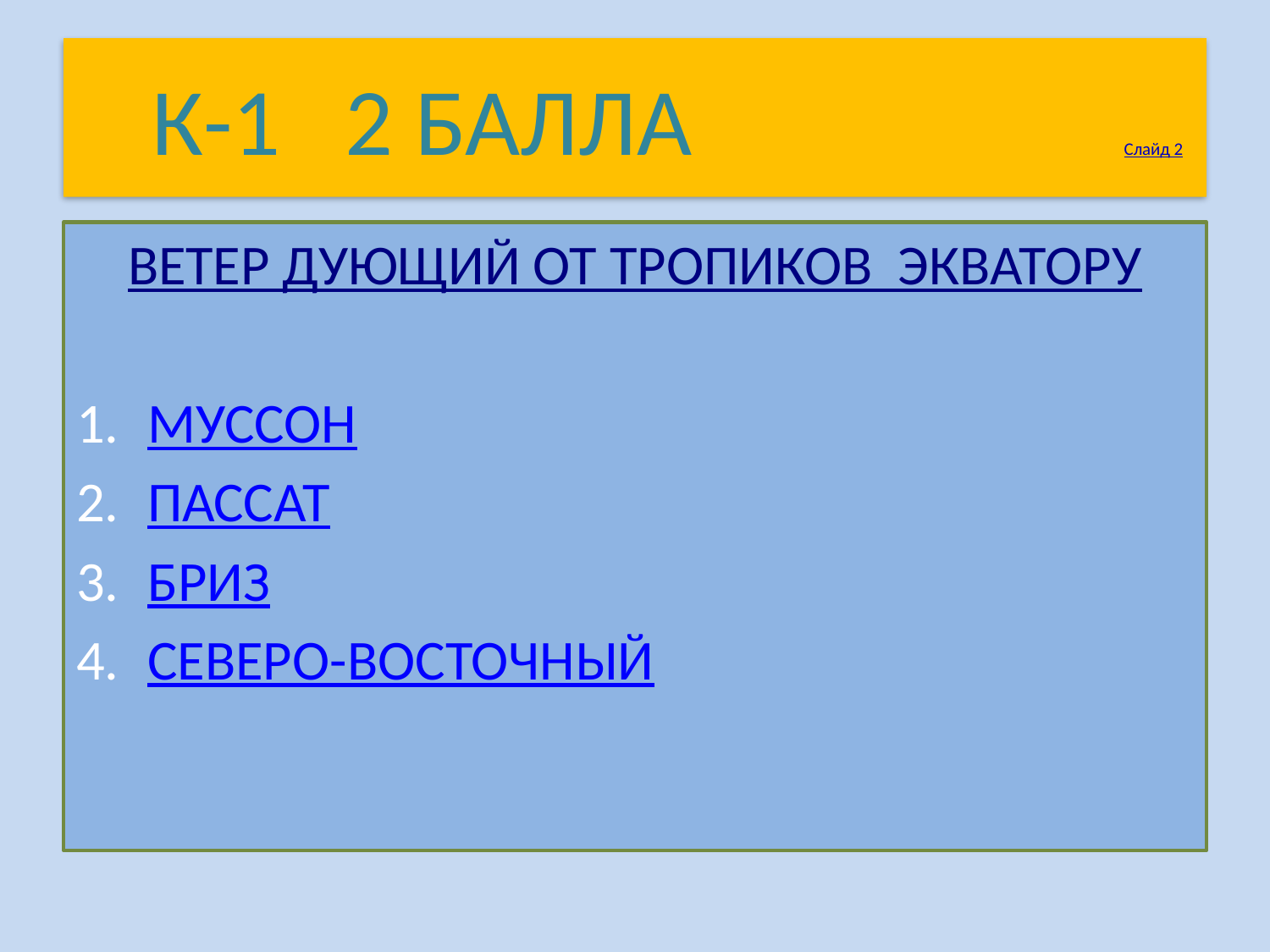

# К-1   2 БАЛЛА                    Слайд 2
ВЕТЕР ДУЮЩИЙ ОТ ТРОПИКОВ  ЭКВАТОРУ

МУССОН
ПАССАТ
БРИЗ
СЕВЕРО-ВОСТОЧНЫЙ